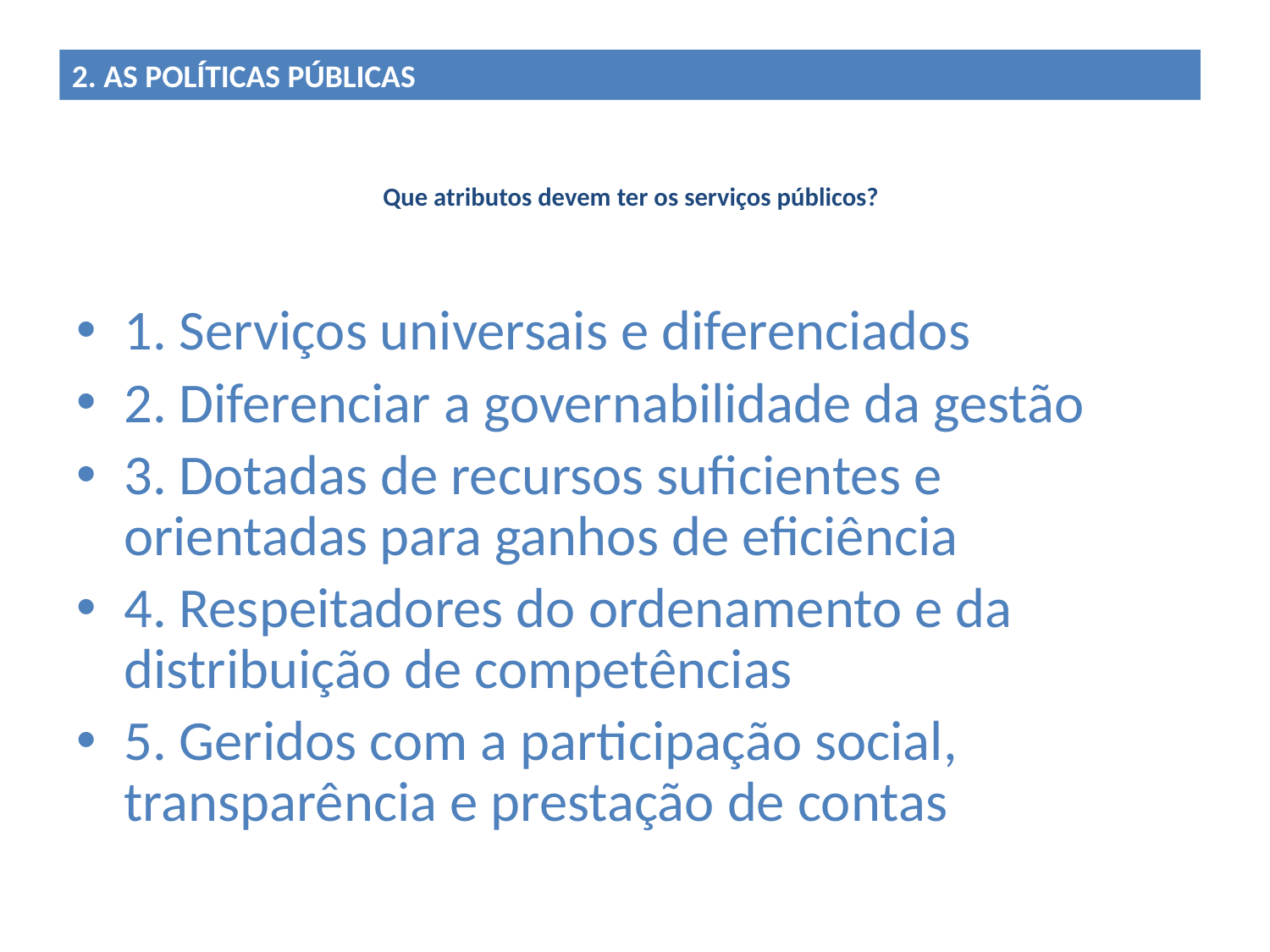

2. AS POLÍTICAS PÚBLICAS
Que atributos devem ter os serviços públicos?

1. Serviços universais e diferenciados
2. Diferenciar a governabilidade da gestão
3. Dotadas de recursos suficientes e orientadas para ganhos de eficiência
4. Respeitadores do ordenamento e da distribuição de competências
5. Geridos com a participação social, transparência e prestação de contas